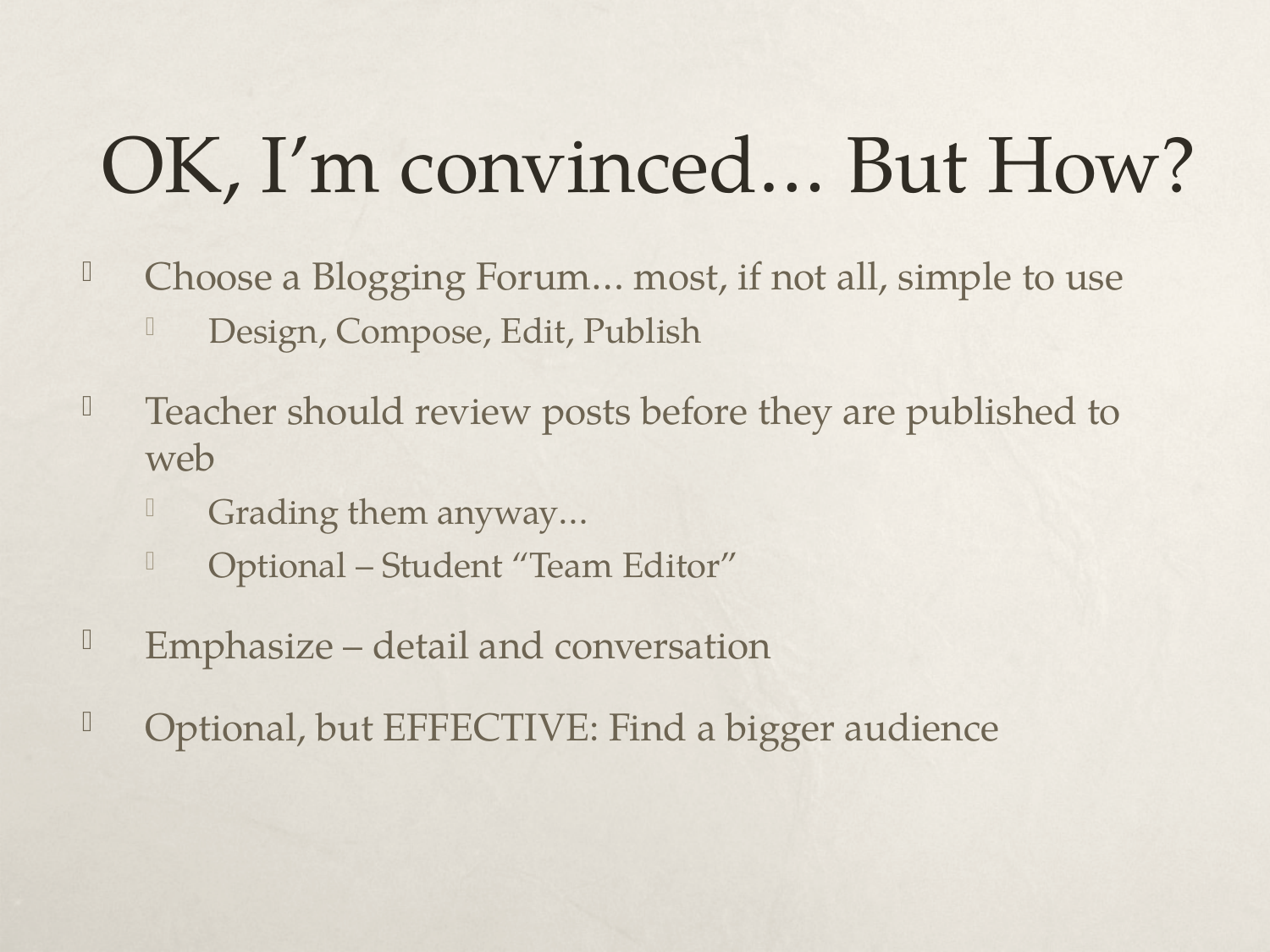

# OK, I’m convinced… But How?
Choose a Blogging Forum… most, if not all, simple to use
Design, Compose, Edit, Publish
Teacher should review posts before they are published to web
Grading them anyway…
Optional – Student “Team Editor”
Emphasize – detail and conversation
Optional, but EFFECTIVE: Find a bigger audience